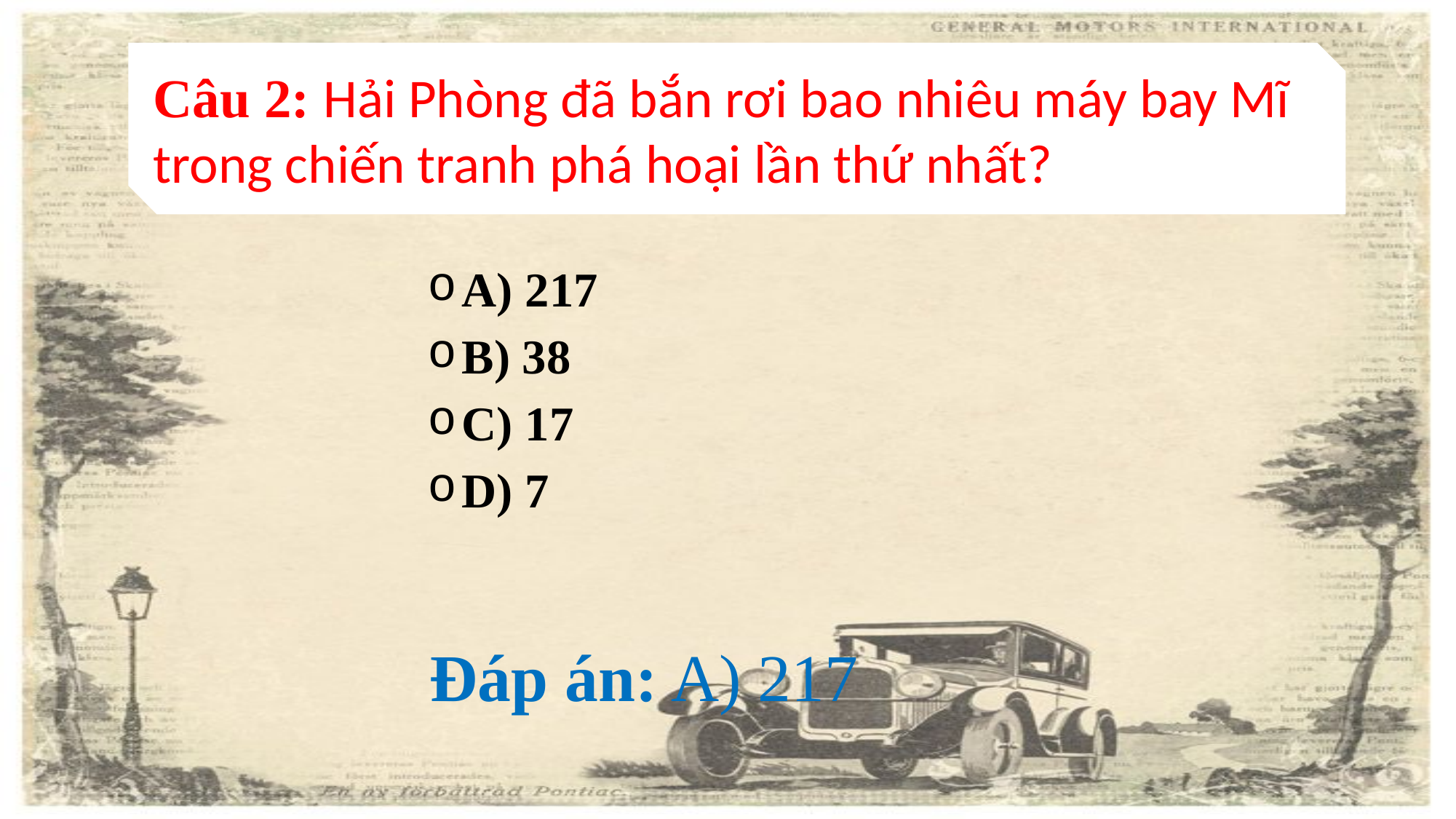

Câu 2: Hải Phòng đã bắn rơi bao nhiêu máy bay Mĩ trong chiến tranh phá hoại lần thứ nhất?
A) 217
B) 38
C) 17
D) 7
Đáp án: A) 217